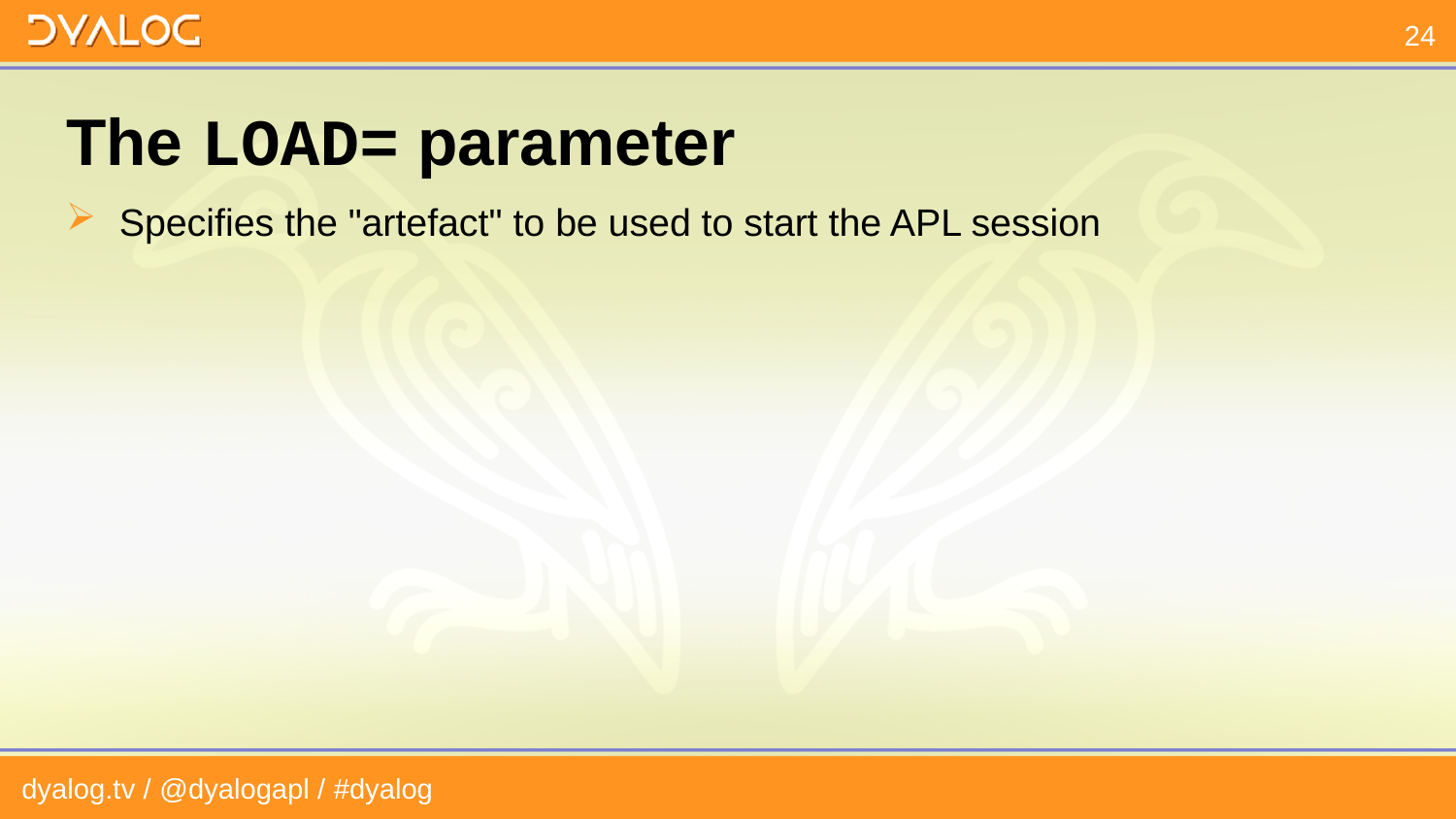

# The LOAD= parameter
Specifies the "artefact" to be used to start the APL session